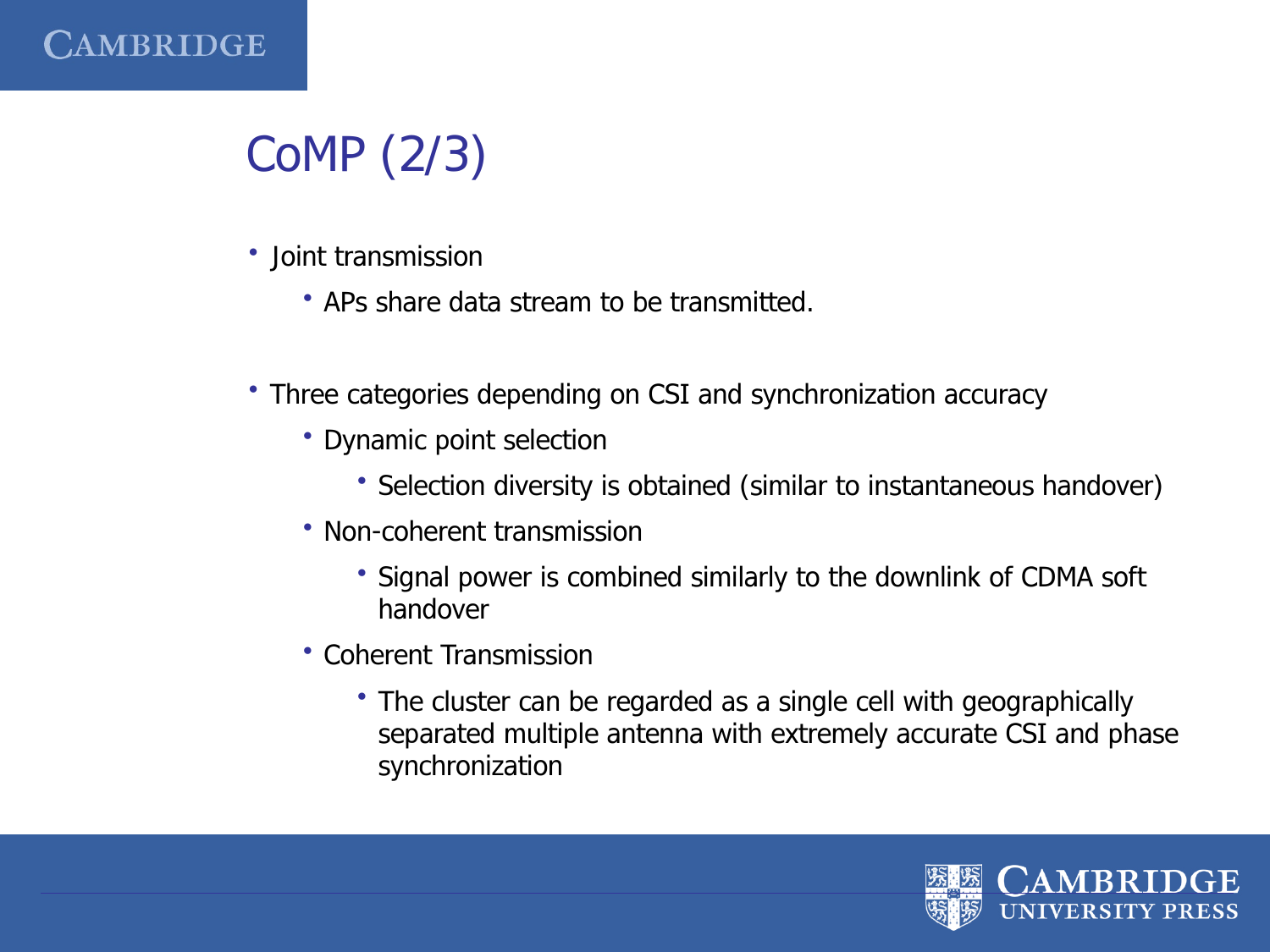

CoMP (2/3)
Joint transmission
APs share data stream to be transmitted.

Three categories depending on CSI and synchronization accuracy
Dynamic point selection
Selection diversity is obtained (similar to instantaneous handover)
Non-coherent transmission
Signal power is combined similarly to the downlink of CDMA soft handover
Coherent Transmission
The cluster can be regarded as a single cell with geographically separated multiple antenna with extremely accurate CSI and phase synchronization